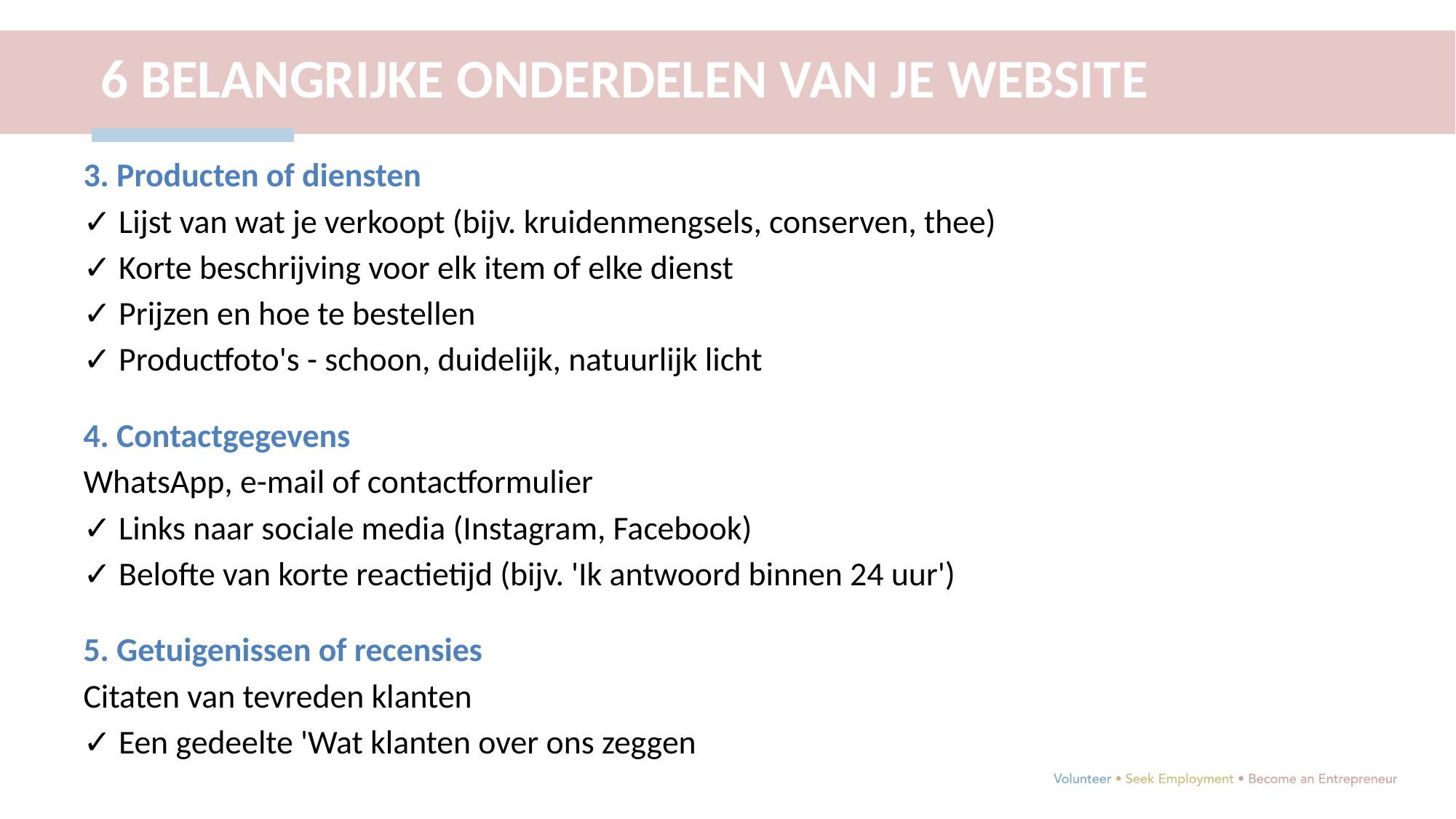

6 BELANGRIJKE ONDERDELEN VAN JE WEBSITE
3. Producten of diensten
✓ Lijst van wat je verkoopt (bijv. kruidenmengsels, conserven, thee)
✓ Korte beschrijving voor elk item of elke dienst
✓ Prijzen en hoe te bestellen
✓ Productfoto's - schoon, duidelijk, natuurlijk licht
4. Contactgegevens
WhatsApp, e-mail of contactformulier
✓ Links naar sociale media (Instagram, Facebook)
✓ Belofte van korte reactietijd (bijv. 'Ik antwoord binnen 24 uur')
5. Getuigenissen of recensies
Citaten van tevreden klanten
✓ Een gedeelte 'Wat klanten over ons zeggen